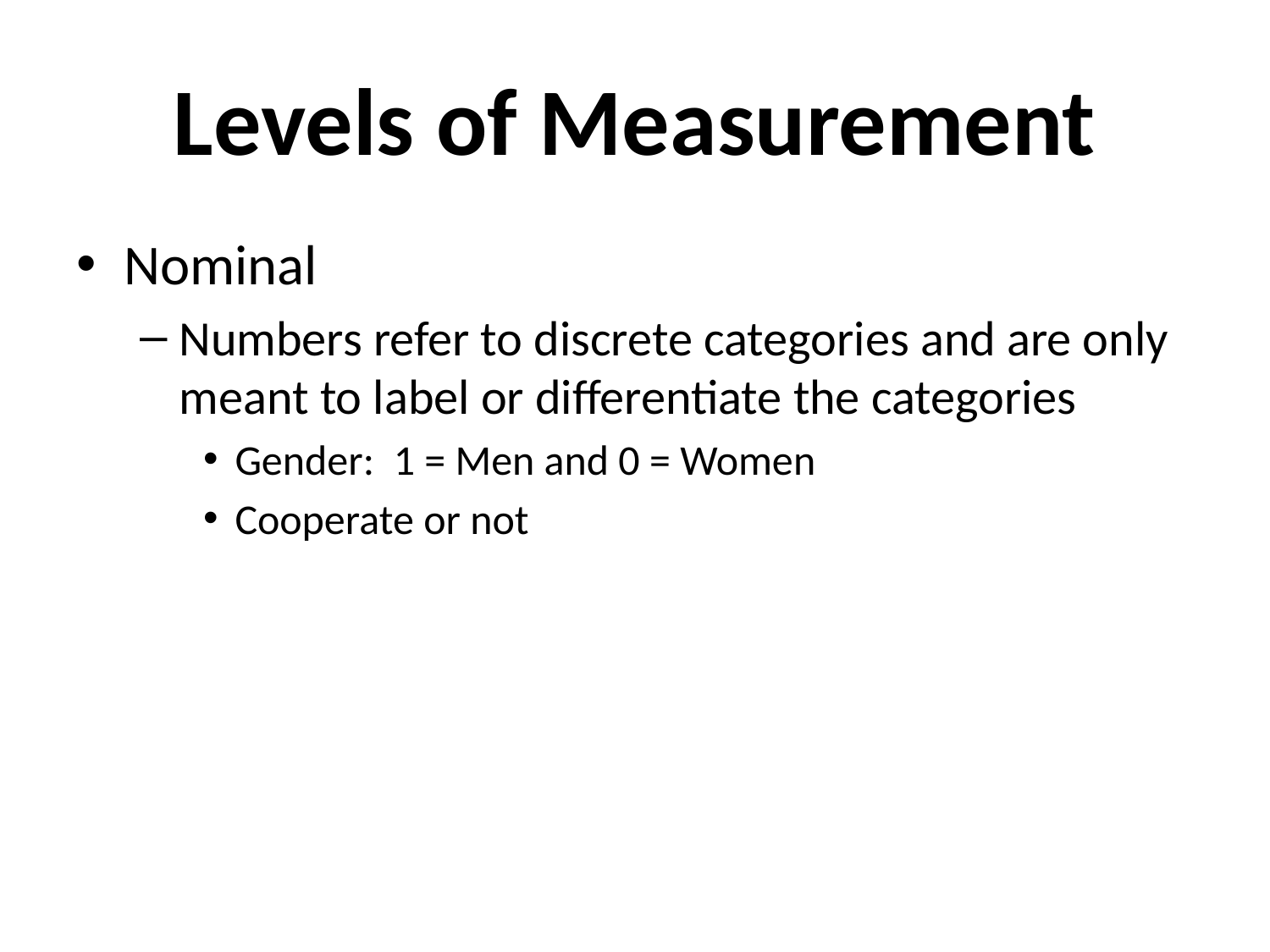

# Levels of Measurement
Nominal
Numbers refer to discrete categories and are only meant to label or differentiate the categories
Gender:  1 = Men and 0 = Women
Cooperate or not